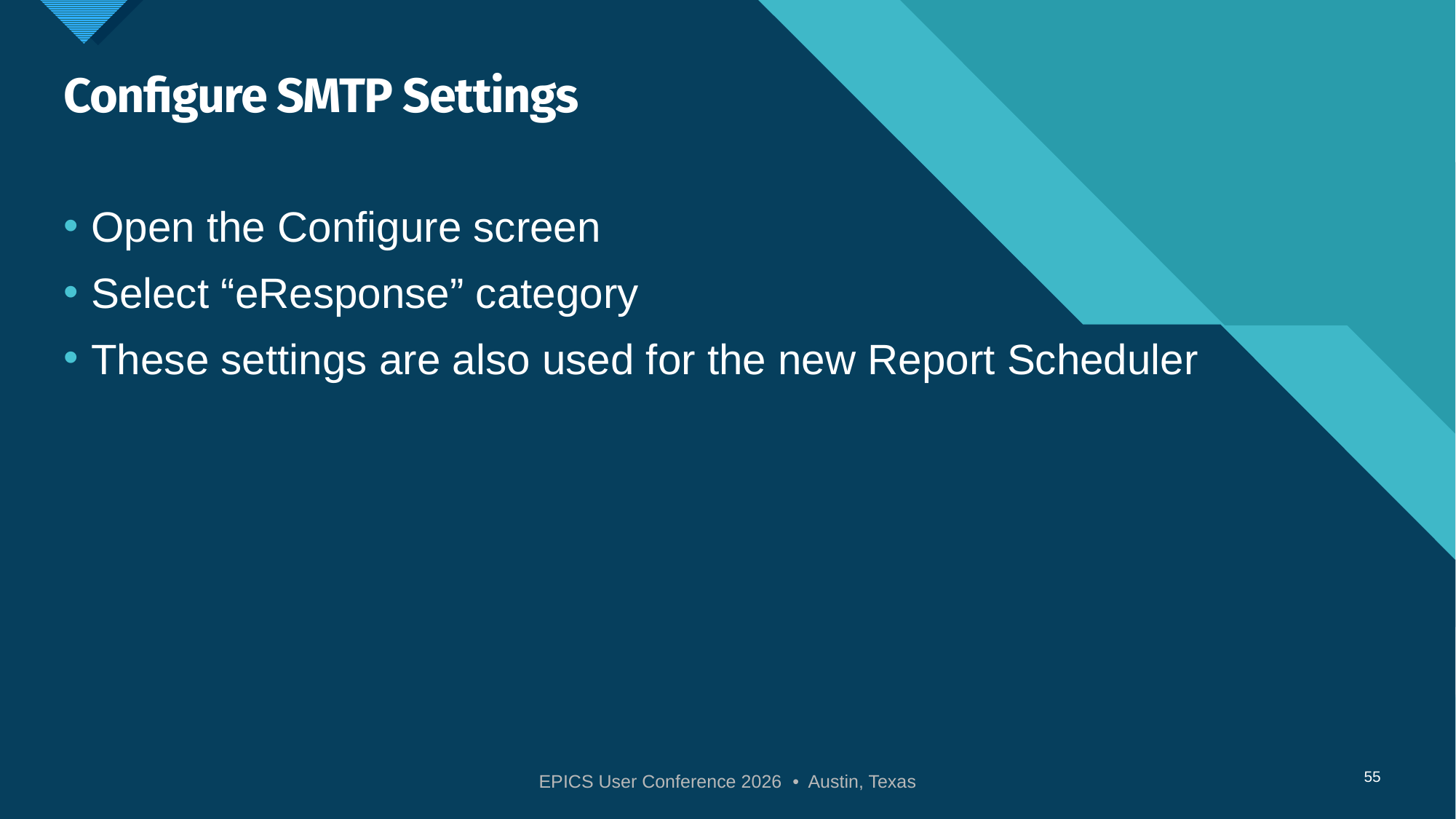

# Configure SMTP Settings
Open the Configure screen
Select “eResponse” category
These settings are also used for the new Report Scheduler
55
EPICS User Conference 2026  •  Austin, Texas